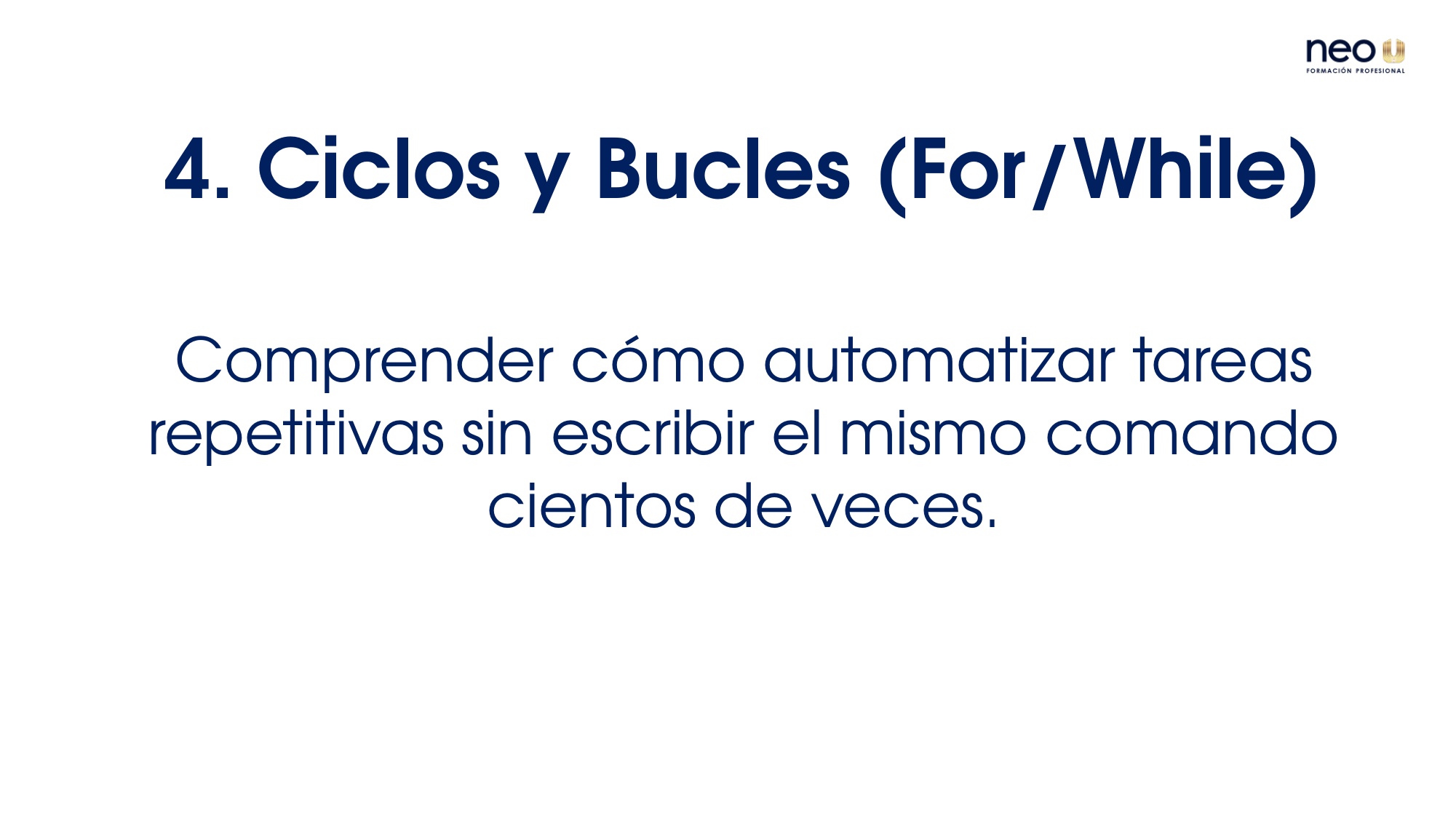

4. Ciclos y Bucles (For/While)
Comprender cómo automatizar tareas repetitivas sin escribir el mismo comando cientos de veces.